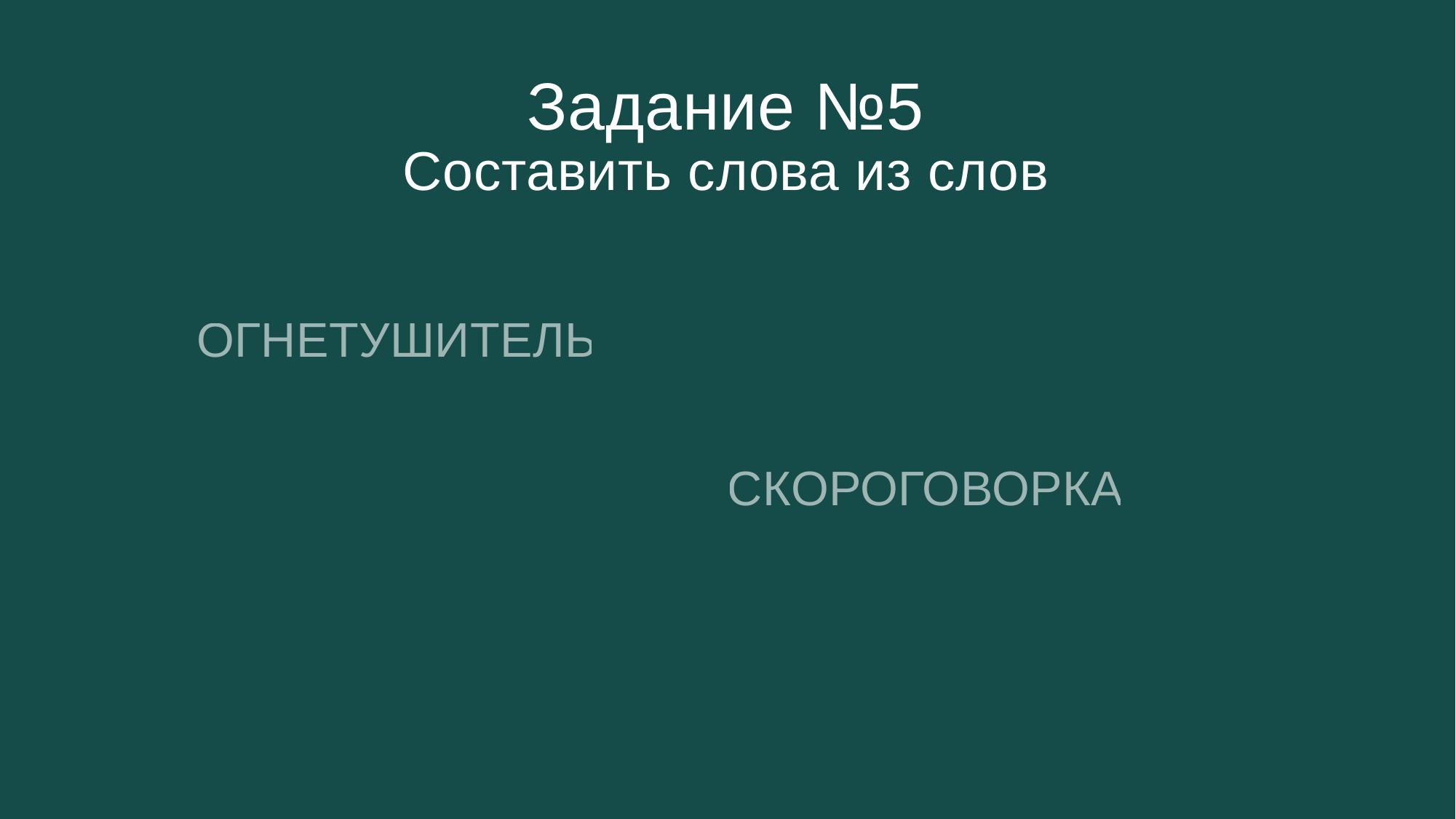

# Задание №5 Составить слова из слов
ОГНЕТУШИТЕЛЬ
СКОРОГОВОРКА